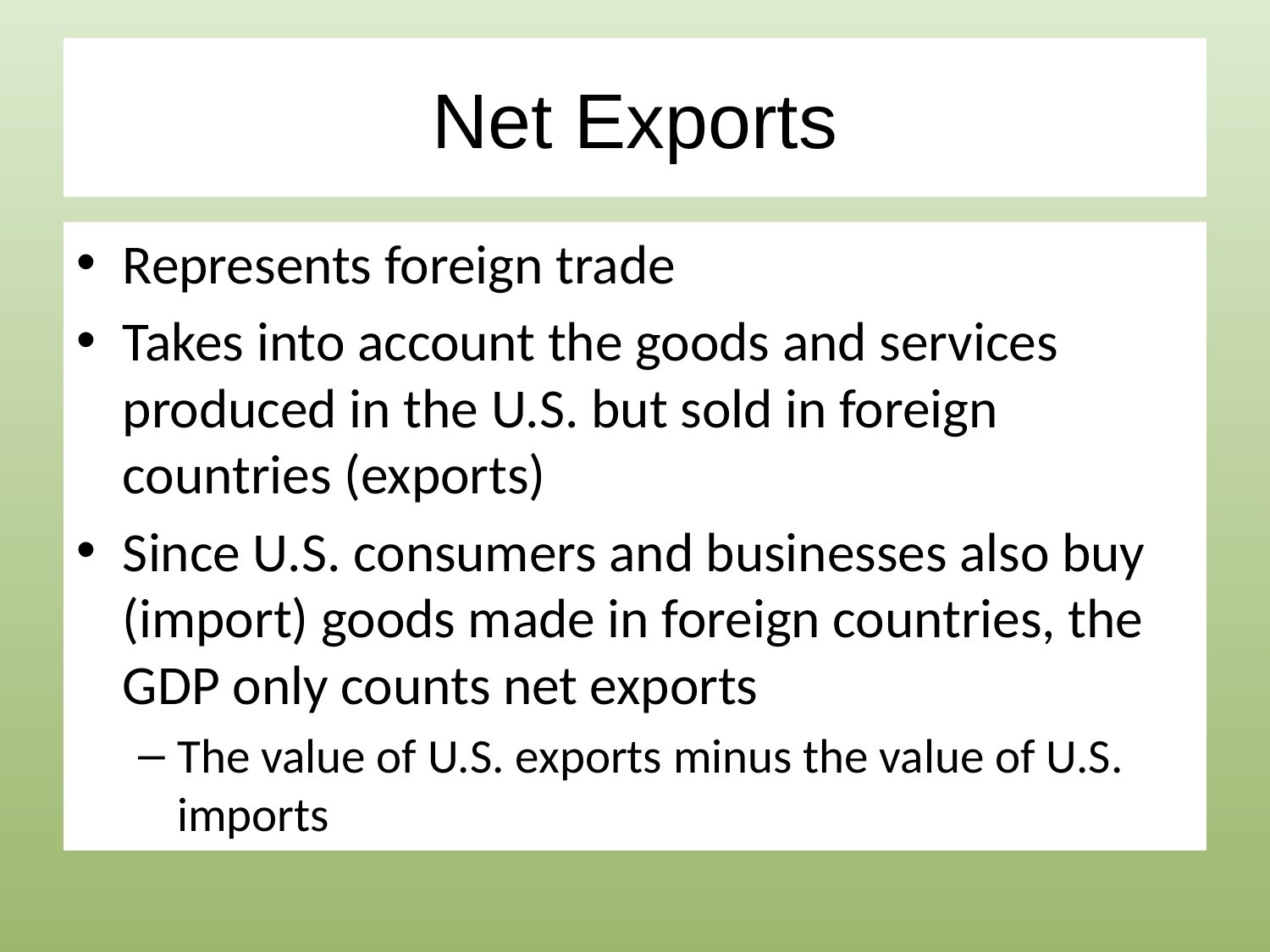

# Net Exports
Represents foreign trade
Takes into account the goods and services produced in the U.S. but sold in foreign countries (exports)
Since U.S. consumers and businesses also buy (import) goods made in foreign countries, the GDP only counts net exports
The value of U.S. exports minus the value of U.S. imports